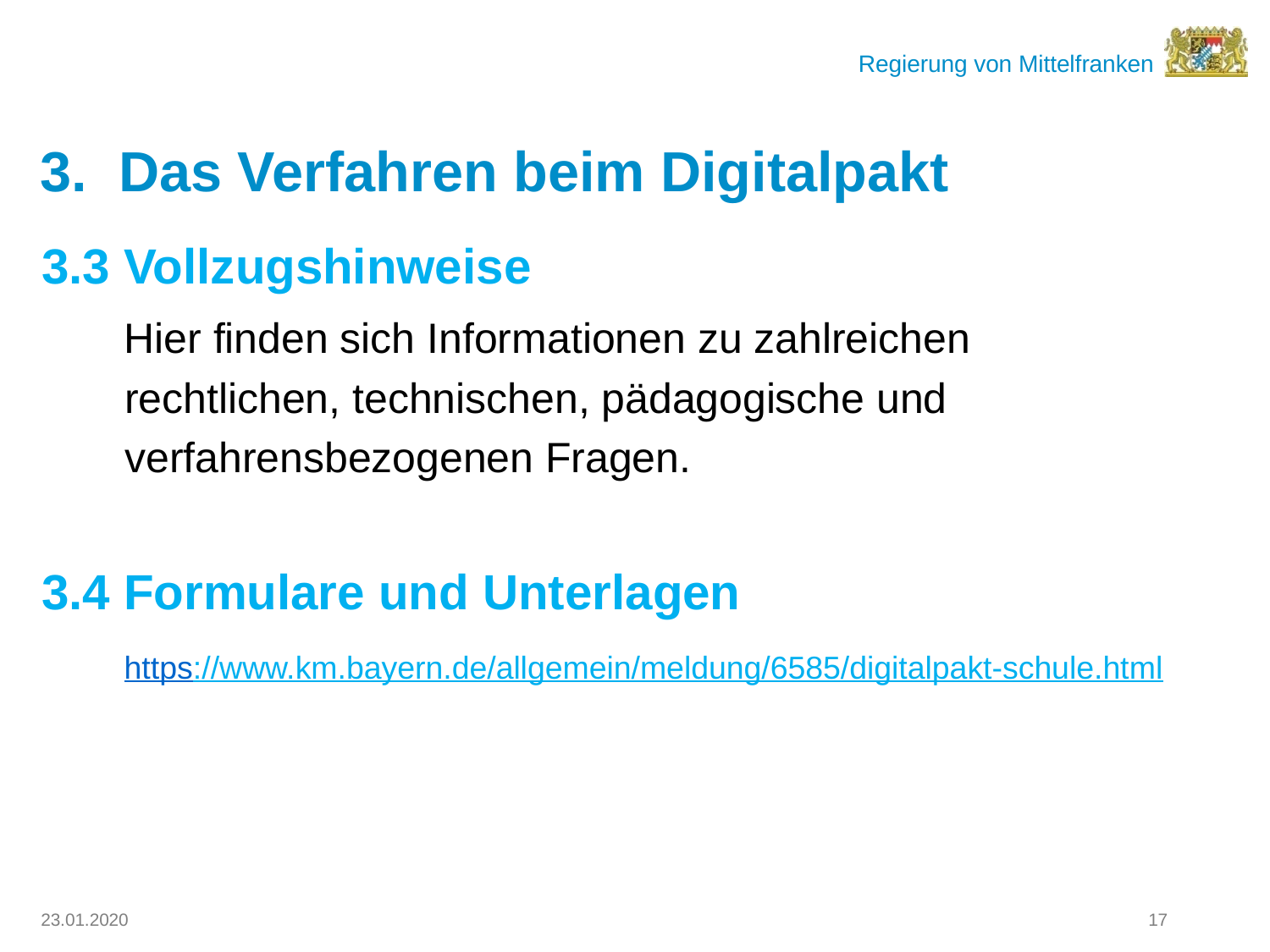

# 3.  Das Verfahren beim Digitalpakt
3.3 Vollzugshinweise
      Hier finden sich Informationen zu zahlreichen
       rechtlichen, technischen, pädagogische und
       verfahrensbezogenen Fragen.

3.4 Formulare und Unterlagen
      https://www.km.bayern.de/allgemein/meldung/6585/digitalpakt-schule.html

17